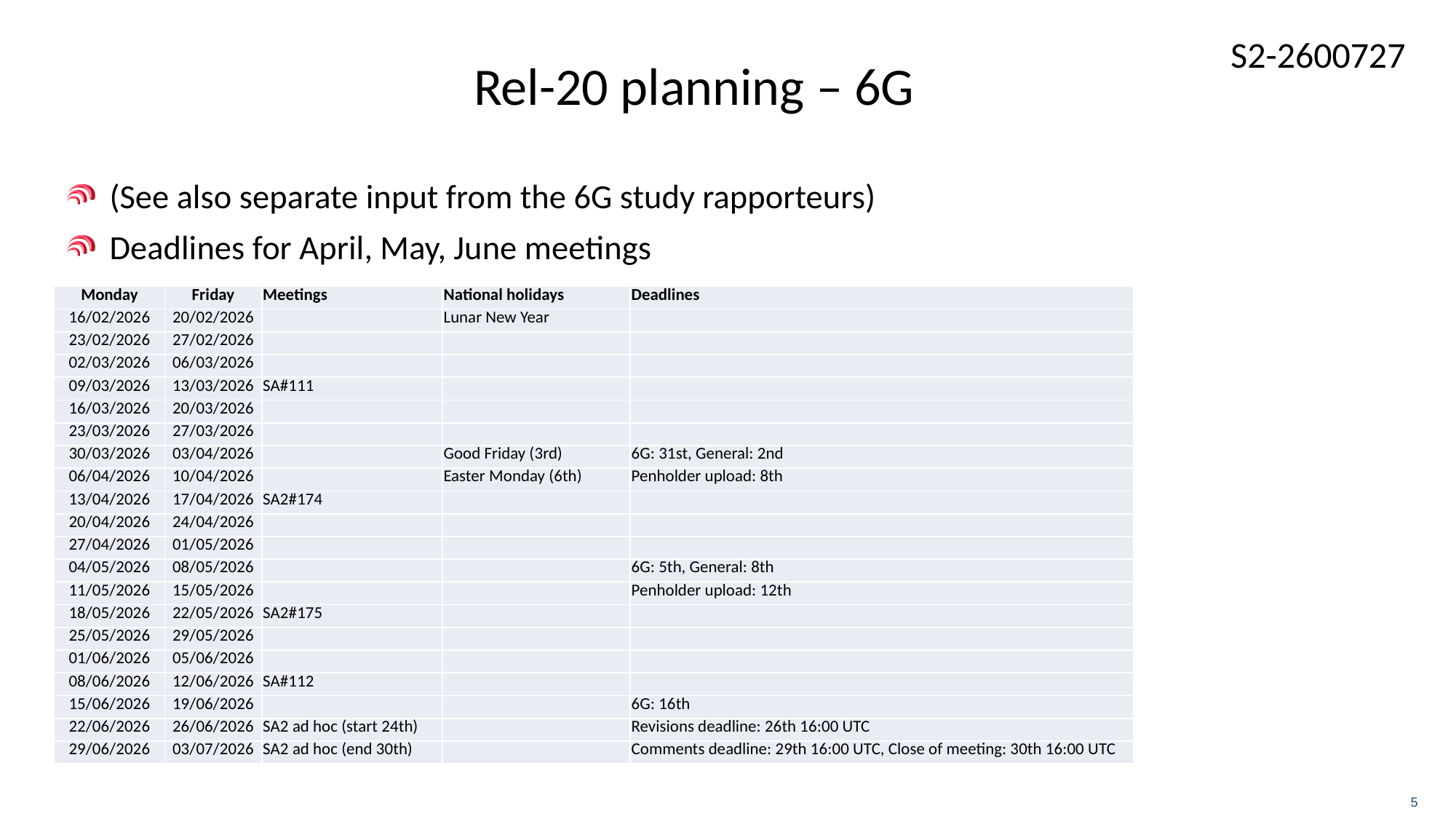

# Rel-20 planning – 6G
(See also separate input from the 6G study rapporteurs)
Deadlines for April, May, June meetings
| Monday | Friday | Meetings | National holidays | Deadlines |
| --- | --- | --- | --- | --- |
| 16/02/2026 | 20/02/2026 |  | Lunar New Year |  |
| 23/02/2026 | 27/02/2026 |  |  |  |
| 02/03/2026 | 06/03/2026 |  |  |  |
| 09/03/2026 | 13/03/2026 | SA#111 |  |  |
| 16/03/2026 | 20/03/2026 |  |  |  |
| 23/03/2026 | 27/03/2026 |  |  |  |
| 30/03/2026 | 03/04/2026 |  | Good Friday (3rd) | 6G: 31st, General: 2nd |
| 06/04/2026 | 10/04/2026 |  | Easter Monday (6th) | Penholder upload: 8th |
| 13/04/2026 | 17/04/2026 | SA2#174 |  |  |
| 20/04/2026 | 24/04/2026 |  |  |  |
| 27/04/2026 | 01/05/2026 |  |  |  |
| 04/05/2026 | 08/05/2026 |  |  | 6G: 5th, General: 8th |
| 11/05/2026 | 15/05/2026 |  |  | Penholder upload: 12th |
| 18/05/2026 | 22/05/2026 | SA2#175 |  |  |
| 25/05/2026 | 29/05/2026 |  |  |  |
| 01/06/2026 | 05/06/2026 |  |  |  |
| 08/06/2026 | 12/06/2026 | SA#112 |  |  |
| 15/06/2026 | 19/06/2026 |  |  | 6G: 16th |
| 22/06/2026 | 26/06/2026 | SA2 ad hoc (start 24th) |  | Revisions deadline: 26th 16:00 UTC |
| 29/06/2026 | 03/07/2026 | SA2 ad hoc (end 30th) |  | Comments deadline: 29th 16:00 UTC, Close of meeting: 30th 16:00 UTC |